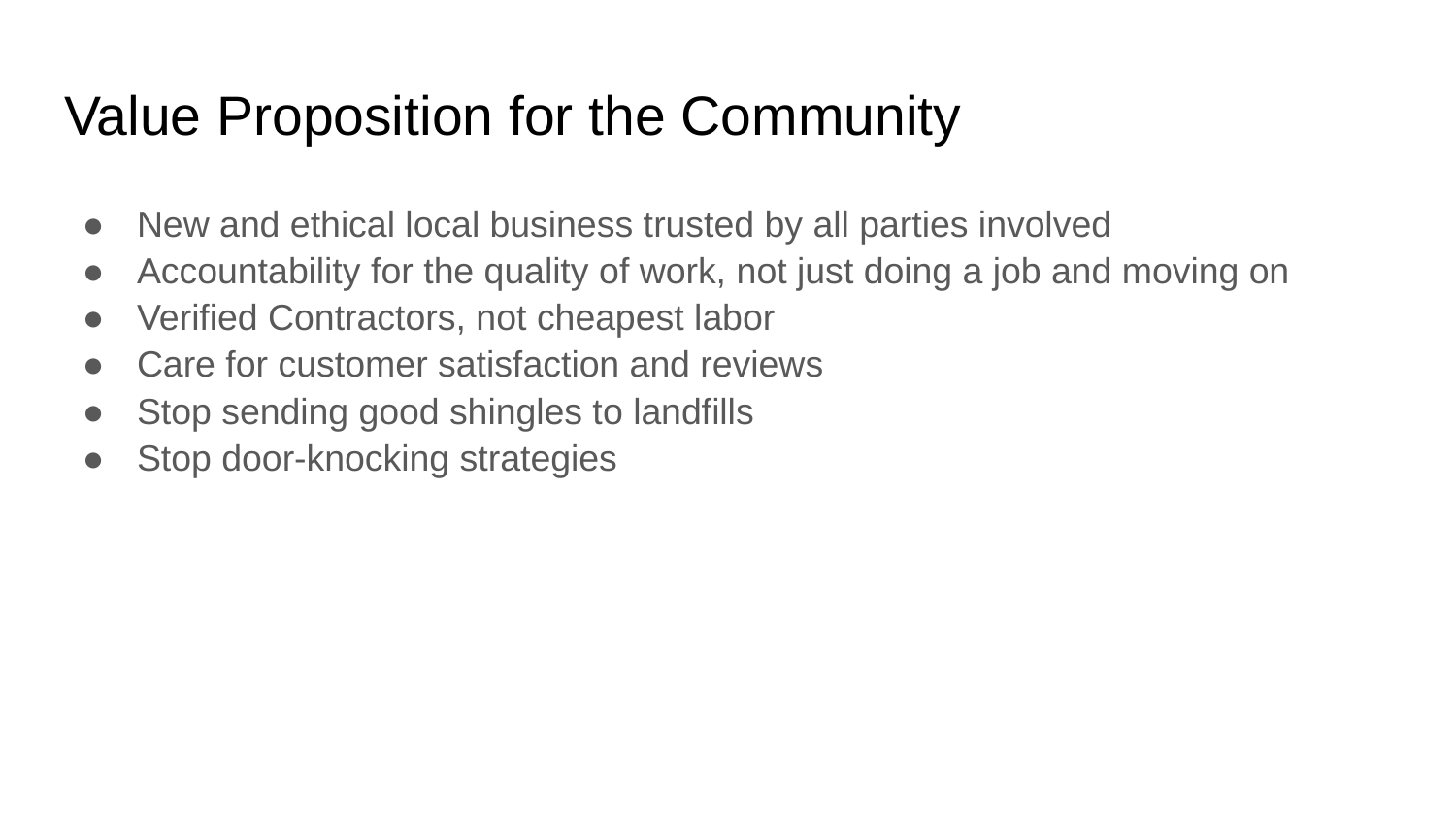

# Value Proposition for the Community
New and ethical local business trusted by all parties involved
Accountability for the quality of work, not just doing a job and moving on
Verified Contractors, not cheapest labor
Care for customer satisfaction and reviews
Stop sending good shingles to landfills
Stop door-knocking strategies